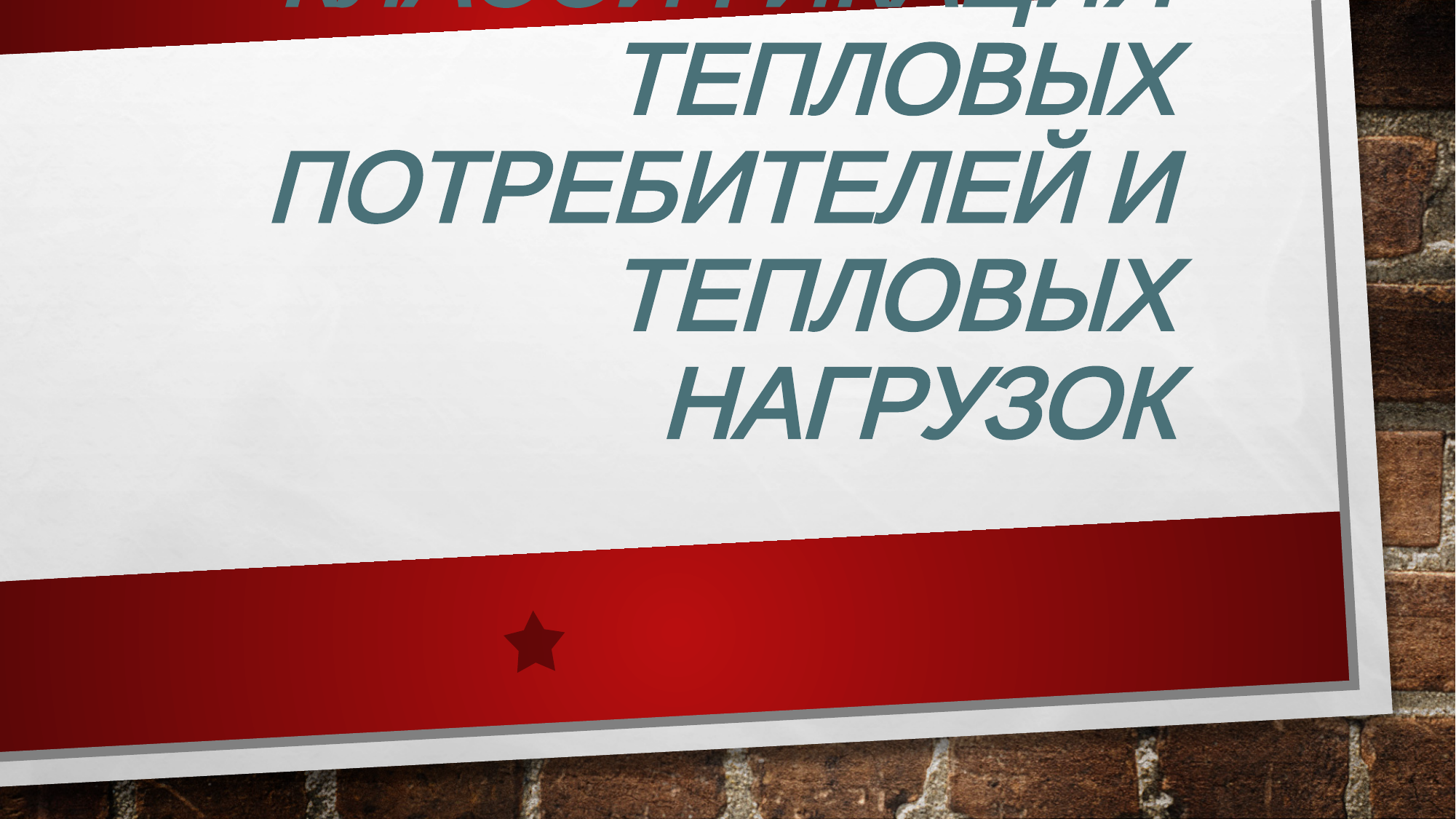

# Классификация тепловых потребителей и тепловых нагрузок